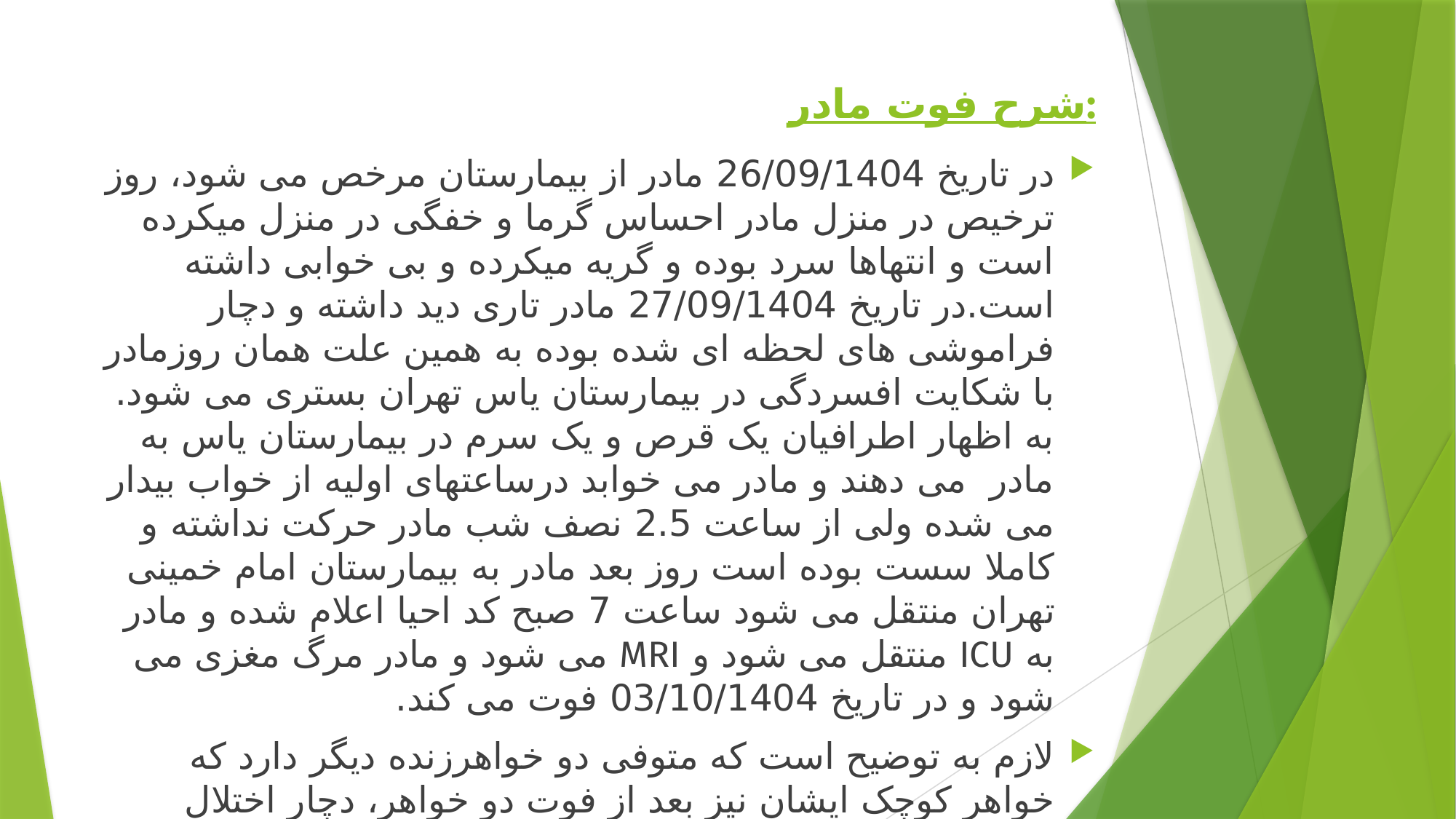

# شرح فوت مادر:
در تاریخ 26/09/1404 مادر از بیمارستان مرخص می شود، روز ترخیص در منزل مادر احساس گرما و خفگی در منزل میکرده است و انتهاها سرد بوده و گریه میکرده و بی خوابی داشته است.در تاریخ 27/09/1404 مادر تاری دید داشته و دچار فراموشی های لحظه ای شده بوده به همین علت همان روزمادر با شکایت افسردگی در بیمارستان یاس تهران بستری می شود. به اظهار اطرافیان یک قرص و یک سرم در بیمارستان یاس به مادر  می دهند و مادر می خوابد درساعتهای اولیه از خواب بیدار می شده ولی از ساعت 2.5 نصف شب مادر حرکت نداشته و کاملا سست بوده است روز بعد مادر به بیمارستان امام خمینی تهران منتقل می شود ساعت 7 صبح کد احیا اعلام شده و مادر به ICU منتقل می شود و MRI می شود و مادر مرگ مغزی می شود و در تاریخ 03/10/1404 فوت می کند.
لازم به توضیح است که متوفی دو خواهرزنده دیگر دارد که خواهر کوچک ایشان نیز بعد از فوت دو خواهر، دچار اختلال هوشیاری ، اختلال بینایی و علائم اختلال روانی شده است. هم چنان سابقه ابتلا به افسردگی شدید پس از زایمان در مادر متوفیان را در پرسشگری گزارش کردند.